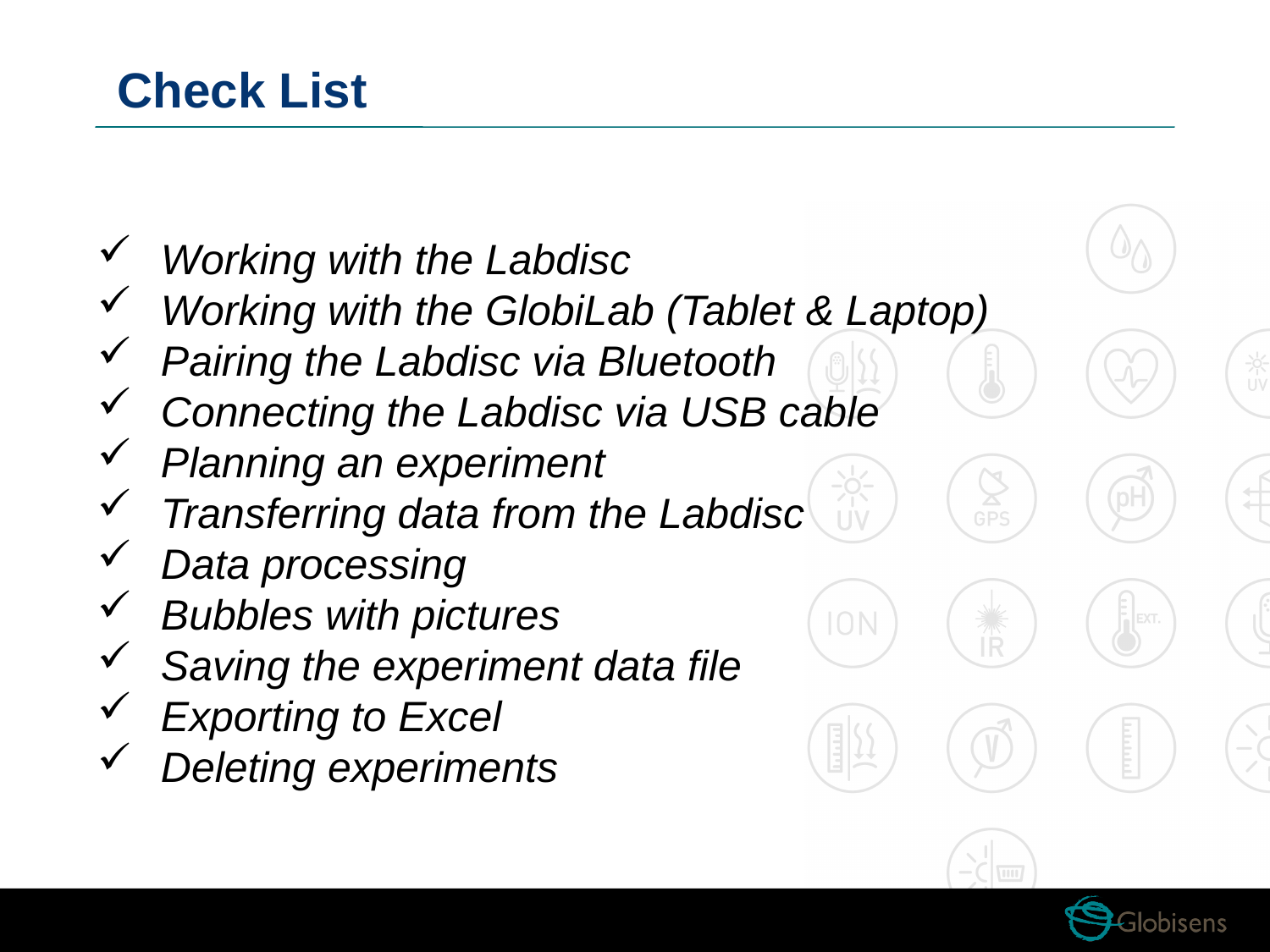

Check List
Working with the Labdisc
Working with the GlobiLab (Tablet & Laptop)
Pairing the Labdisc via Bluetooth
Connecting the Labdisc via USB cable
Planning an experiment
Transferring data from the Labdisc
Data processing
Bubbles with pictures
Saving the experiment data file
Exporting to Excel
Deleting experiments